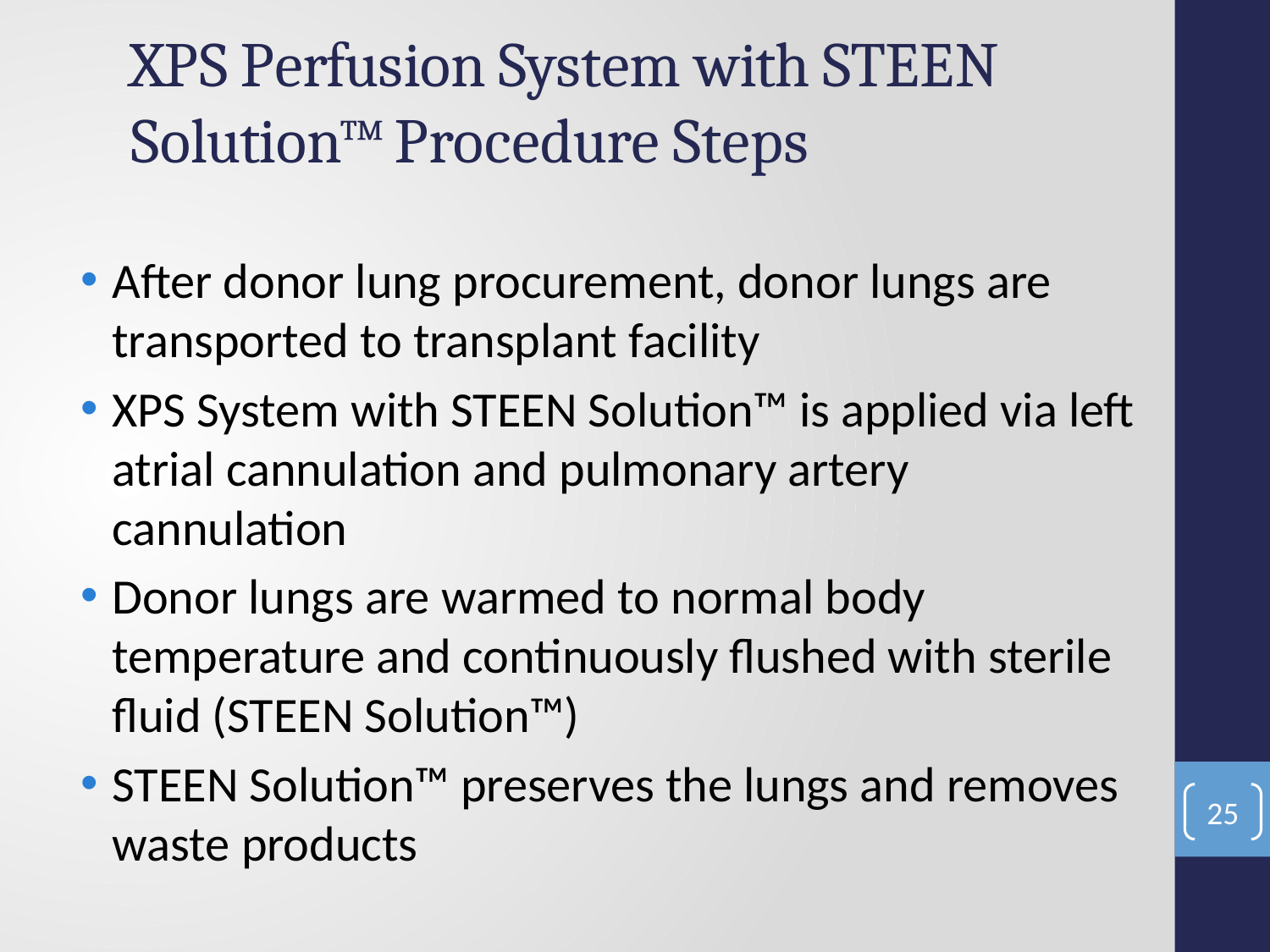

# XPS Perfusion System with STEEN Solution™ Procedure Steps

After donor lung procurement, donor lungs are transported to transplant facility
XPS System with STEEN Solution™ is applied via left atrial cannulation and pulmonary artery cannulation
Donor lungs are warmed to normal body temperature and continuously flushed with sterile fluid (STEEN Solution™)
STEEN Solution™ preserves the lungs and removes waste products
25